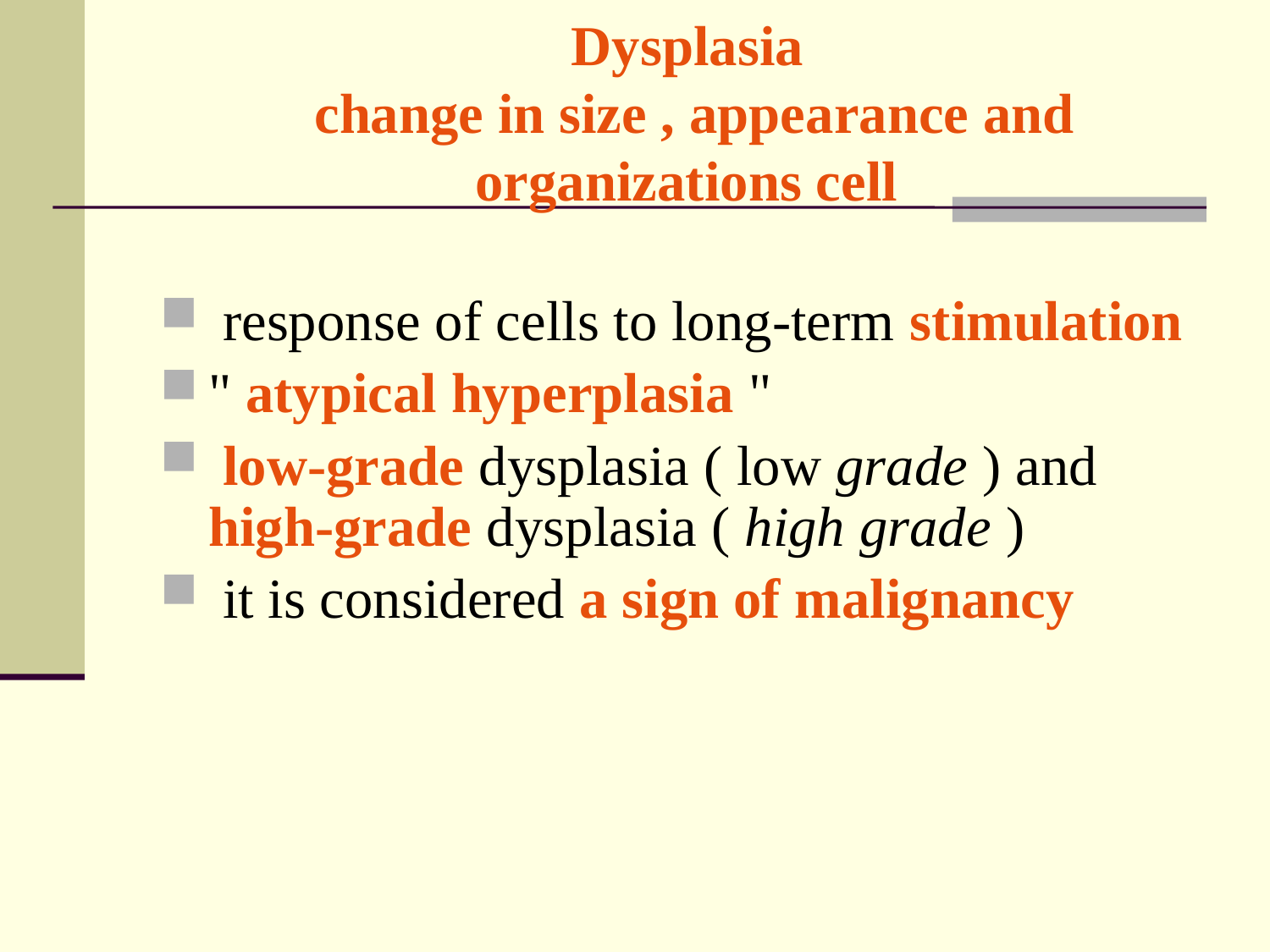

# Dysplasia change in size , appearance and organizations cell
 response of cells to long-term stimulation
" atypical hyperplasia "
 low-grade dysplasia ( low grade ) and high-grade dysplasia ( high grade )
 it is considered a sign of malignancy